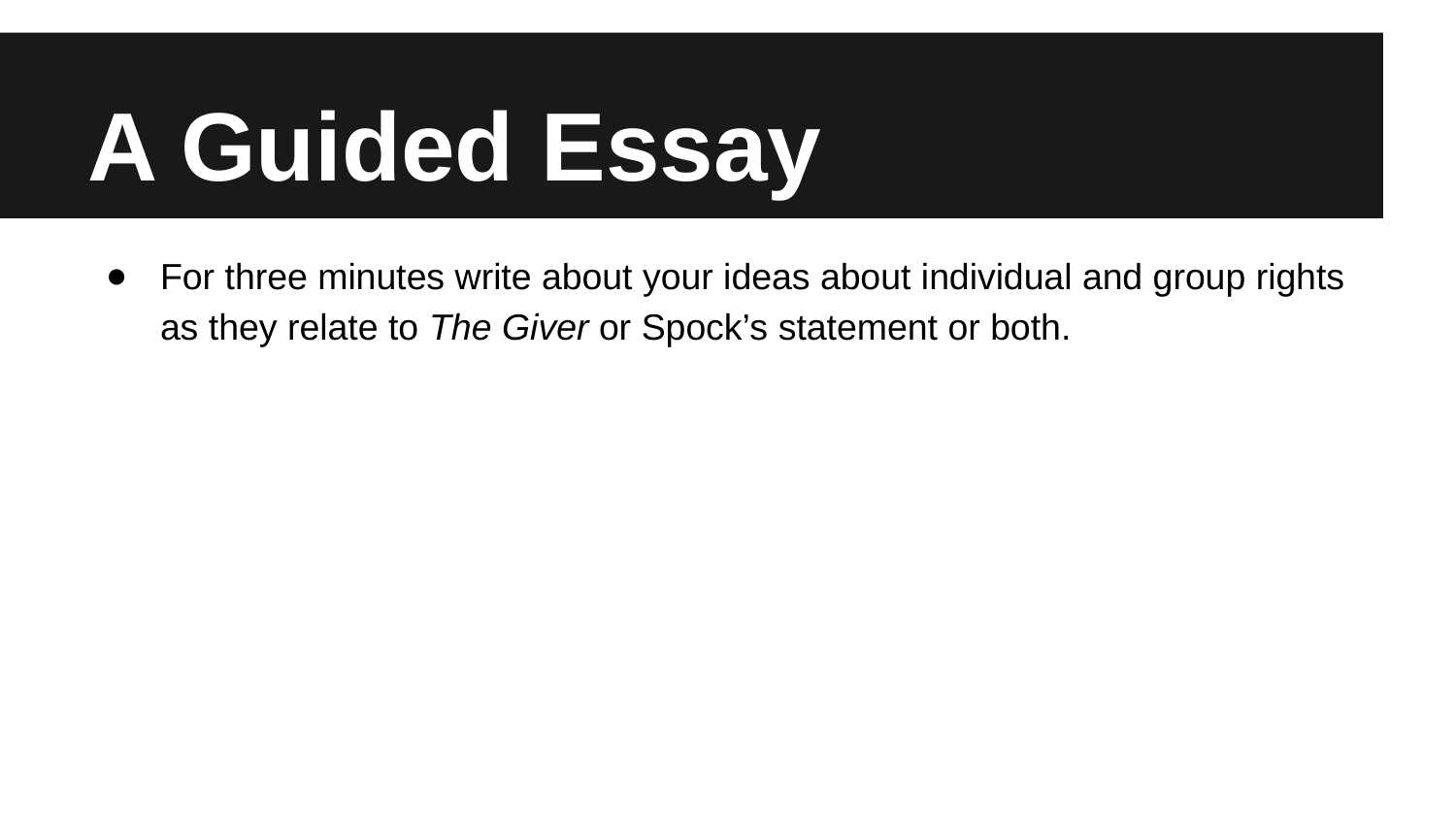

# A Guided Essay
For three minutes write about your ideas about individual and group rights as they relate to The Giver or Spock’s statement or both.